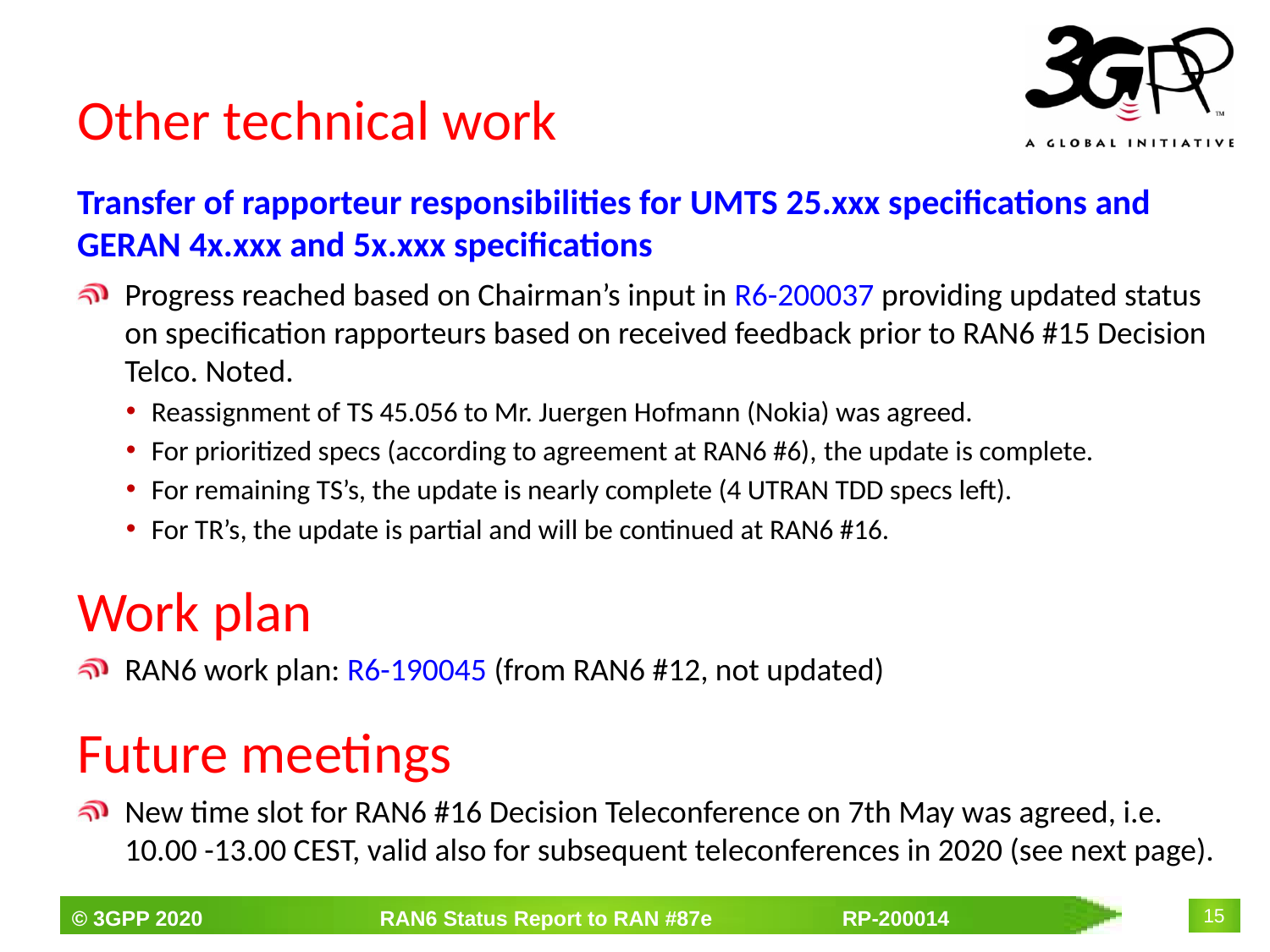

# Other technical work
Transfer of rapporteur responsibilities for UMTS 25.xxx specifications and GERAN 4x.xxx and 5x.xxx specifications
Progress reached based on Chairman’s input in R6-200037 providing updated status on specification rapporteurs based on received feedback prior to RAN6 #15 Decision Telco. Noted.
Reassignment of TS 45.056 to Mr. Juergen Hofmann (Nokia) was agreed.
For prioritized specs (according to agreement at RAN6 #6), the update is complete.
For remaining TS’s, the update is nearly complete (4 UTRAN TDD specs left).
For TR’s, the update is partial and will be continued at RAN6 #16.

Work plan
RAN6 work plan: R6-190045 (from RAN6 #12, not updated)

Future meetings
New time slot for RAN6 #16 Decision Teleconference on 7th May was agreed, i.e. 10.00 -13.00 CEST, valid also for subsequent teleconferences in 2020 (see next page).